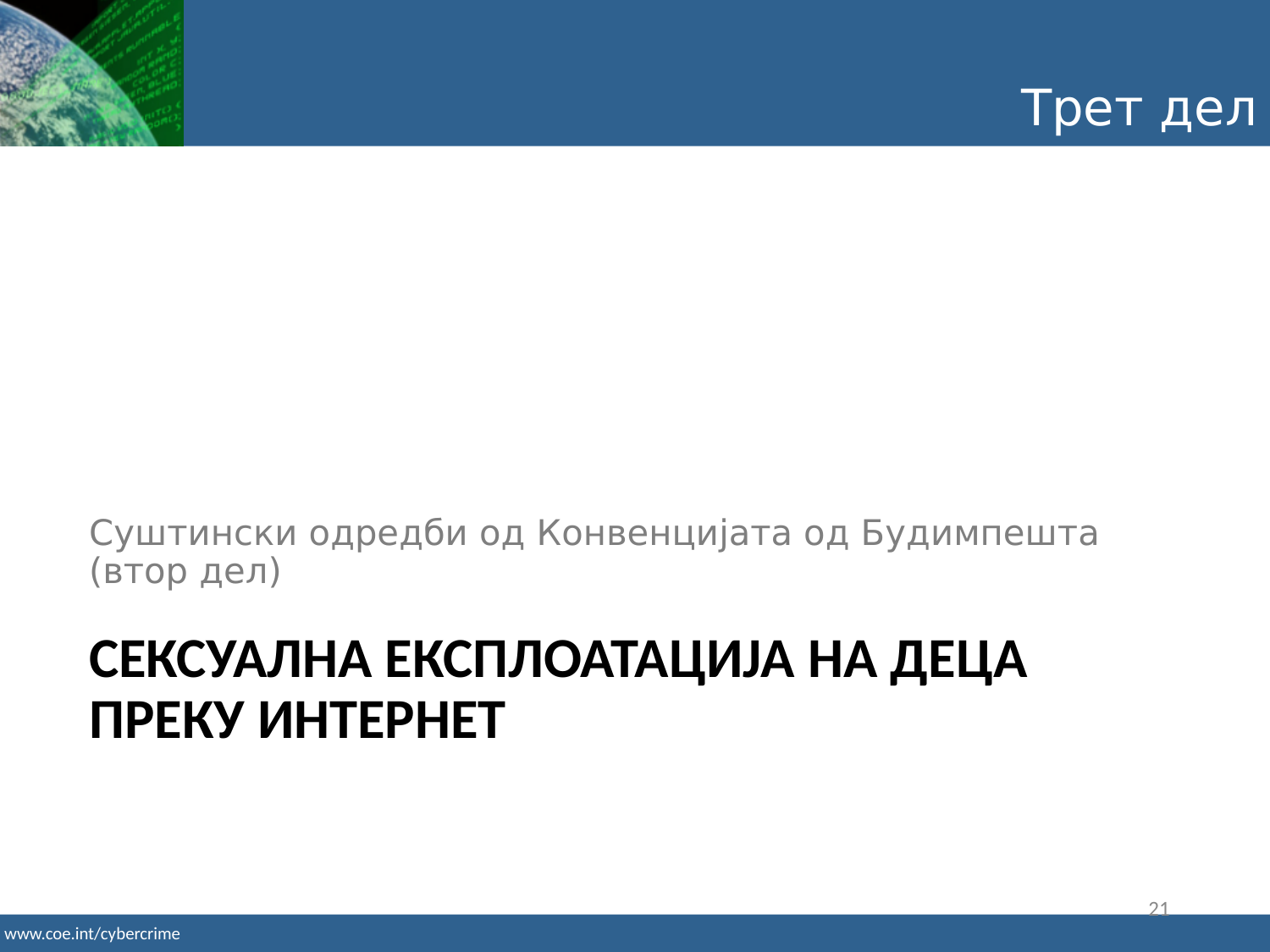

Трет дел

Суштински одредби од Конвенцијата од Будимпешта (втор дел)

# СЕКСУАЛНА ЕКСПЛОАТАЦИЈА НА ДЕЦА ПРЕКУ ИНТЕРНЕТ
21